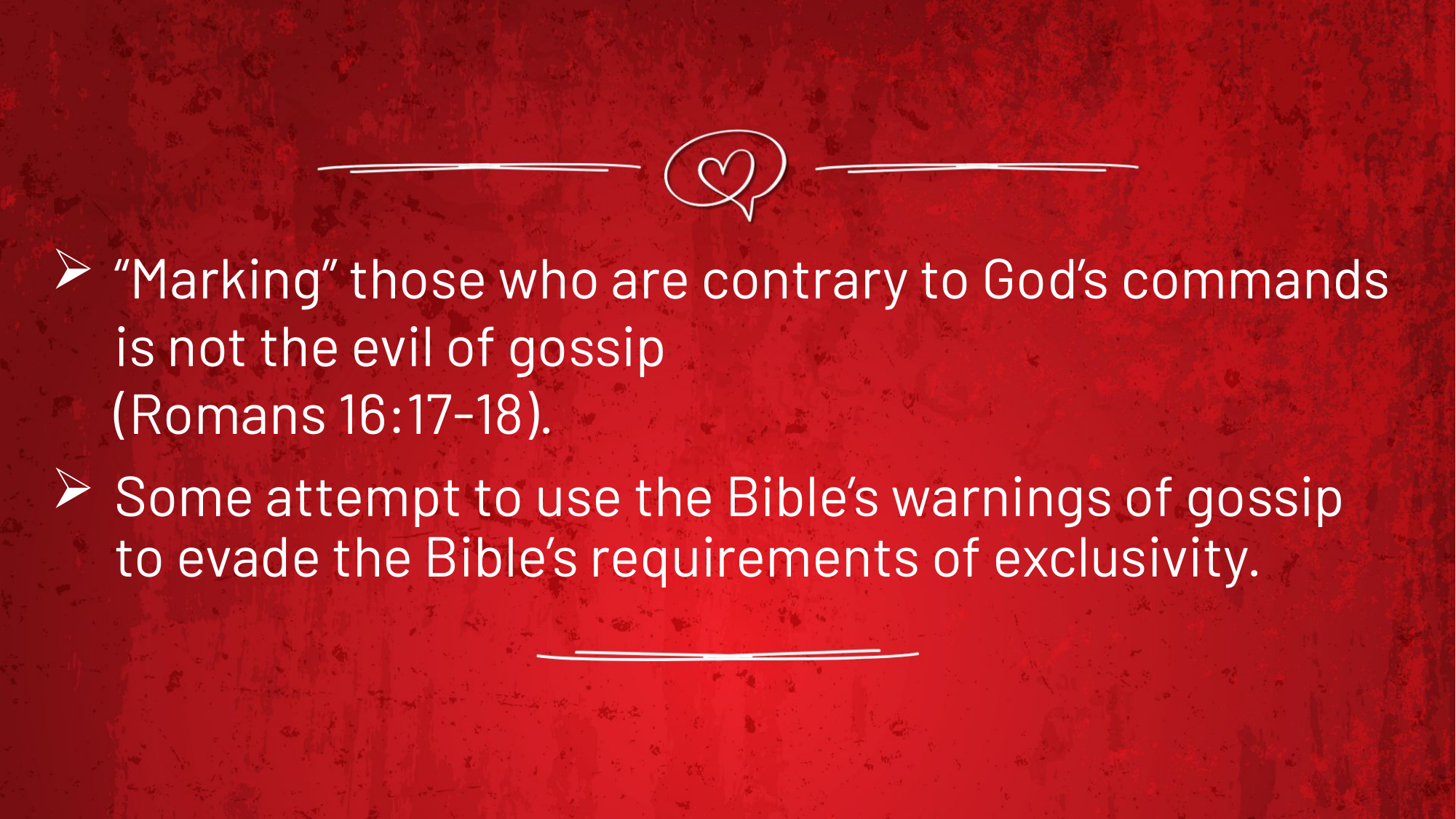

“Marking” those who are contrary to God’s commands is not the evil of gossip
(Romans 16:17-18).
Some attempt to use the Bible’s warnings of gossip to evade the Bible’s requirements of exclusivity.